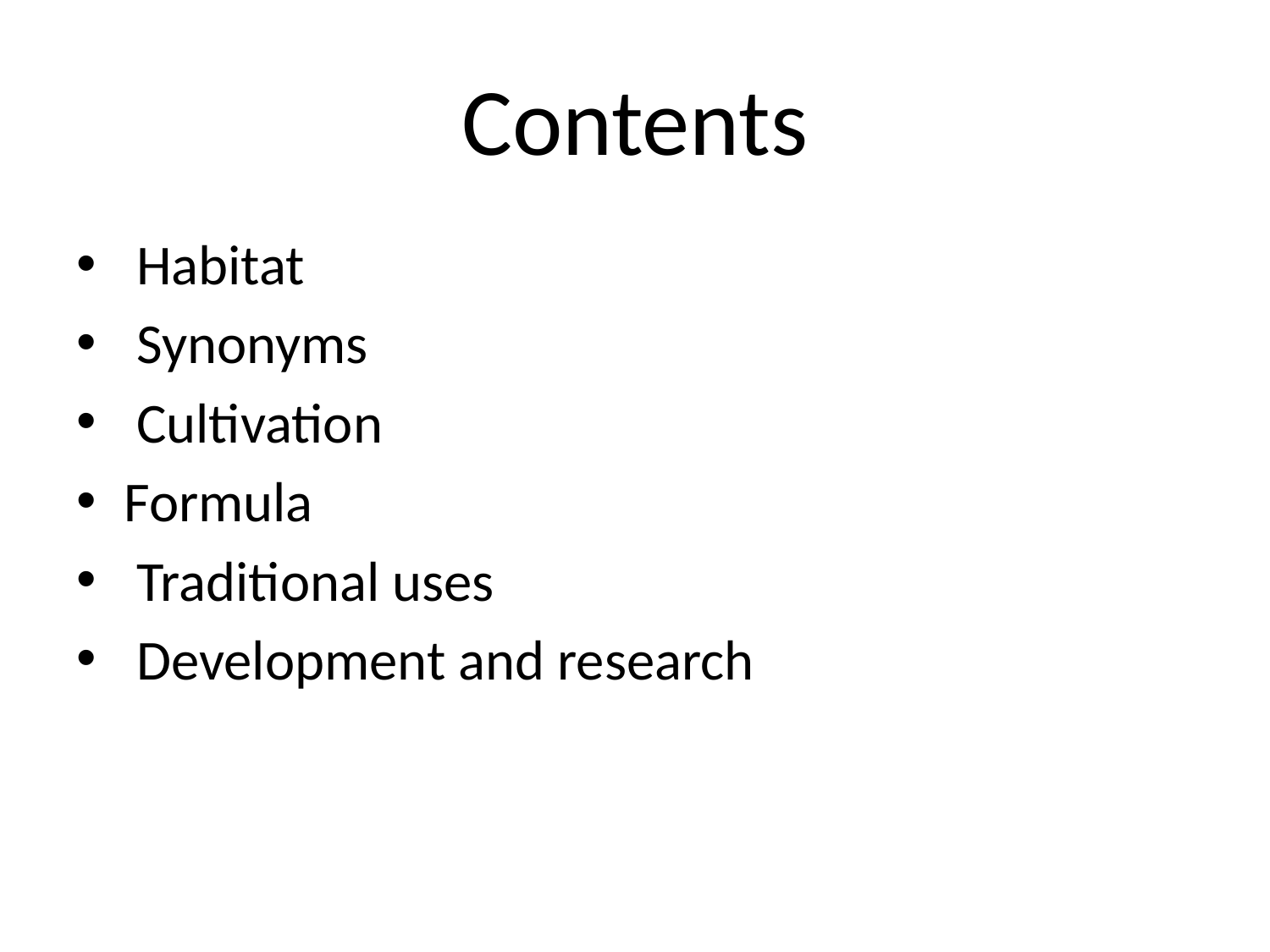

# Contents
 Habitat
 Synonyms
 Cultivation
Formula
 Traditional uses
 Development and research